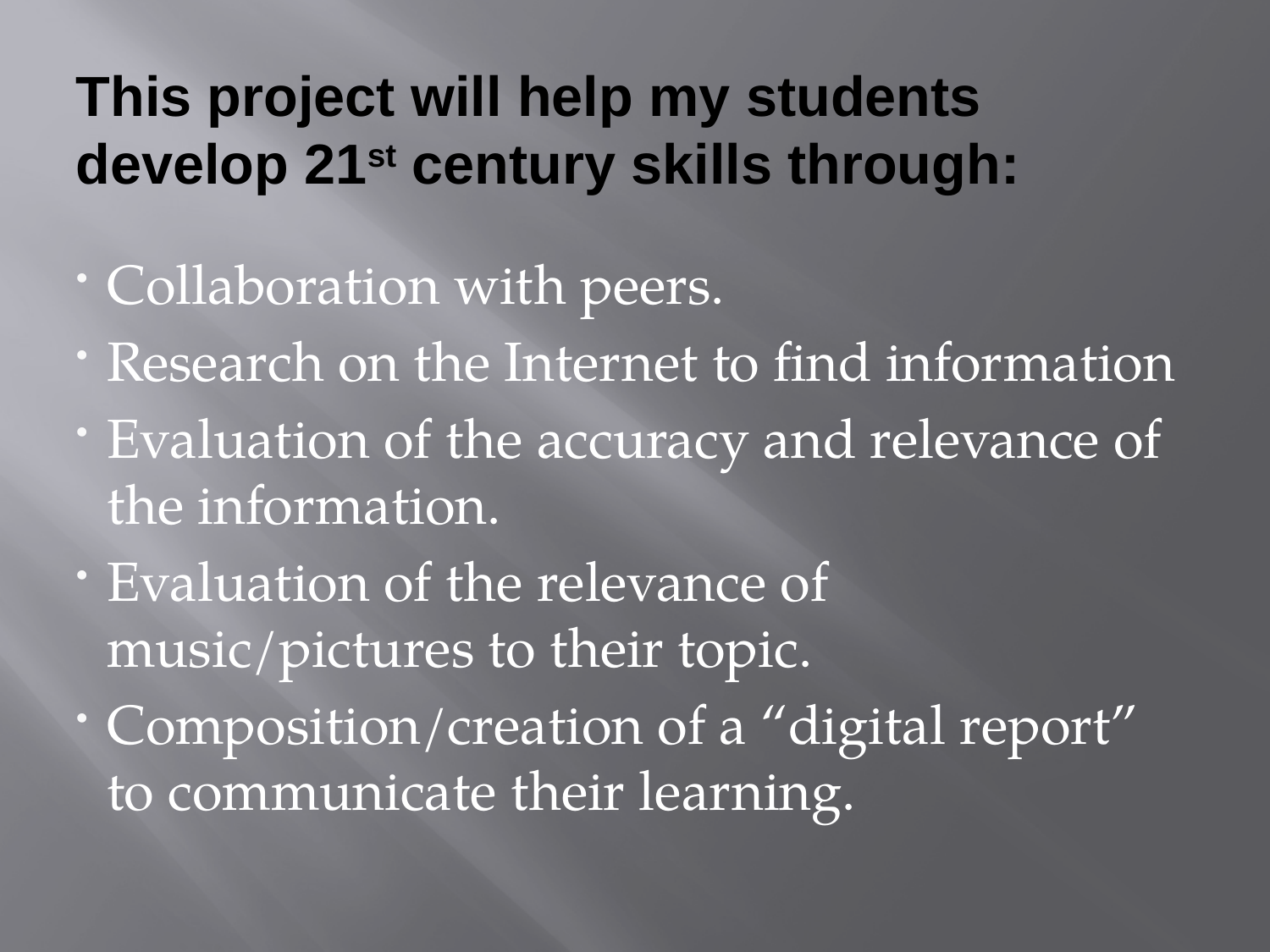

# This project will help my students develop 21st century skills through:
Collaboration with peers.
Research on the Internet to find information
Evaluation of the accuracy and relevance of the information.
Evaluation of the relevance of music/pictures to their topic.
Composition/creation of a “digital report” to communicate their learning.